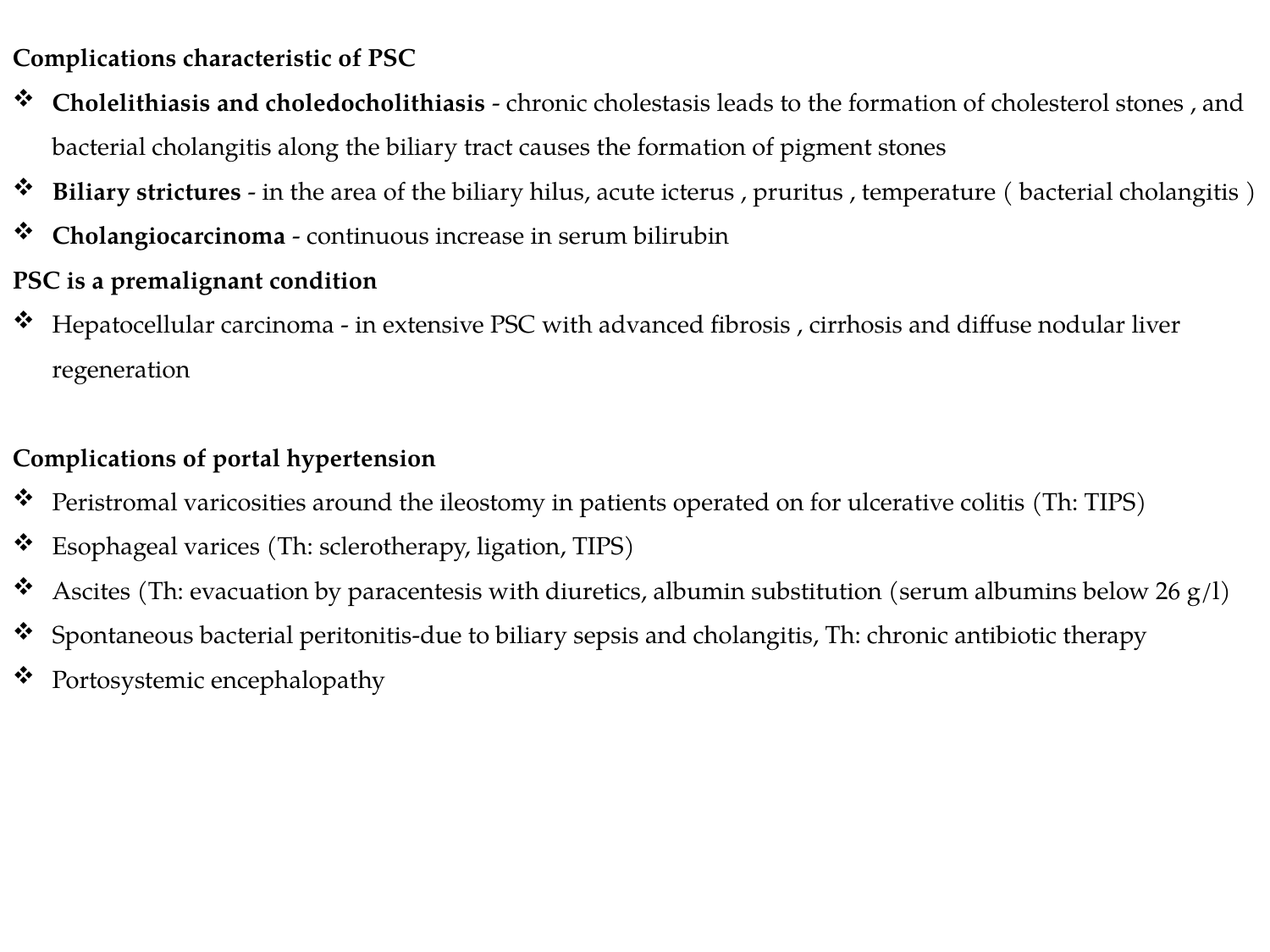

Complications characteristic of PSC
Cholelithiasis and choledocholithiasis - chronic cholestasis leads to the formation of cholesterol stones , and bacterial cholangitis along the biliary tract causes the formation of pigment stones
Biliary strictures - in the area of the biliary hilus, acute icterus , pruritus , temperature ( bacterial cholangitis )
Cholangiocarcinoma - continuous increase in serum bilirubin
PSC is a premalignant condition
Hepatocellular carcinoma - in extensive PSC with advanced fibrosis , cirrhosis and diffuse nodular liver regeneration

Complications of portal hypertension
Peristromal varicosities around the ileostomy in patients operated on for ulcerative colitis (Th: TIPS)
Esophageal varices (Th: sclerotherapy, ligation, TIPS)
Ascites (Th: evacuation by paracentesis with diuretics, albumin substitution (serum albumins below 26 g/l)
Spontaneous bacterial peritonitis-due to biliary sepsis and cholangitis, Th: chronic antibiotic therapy
Portosystemic encephalopathy